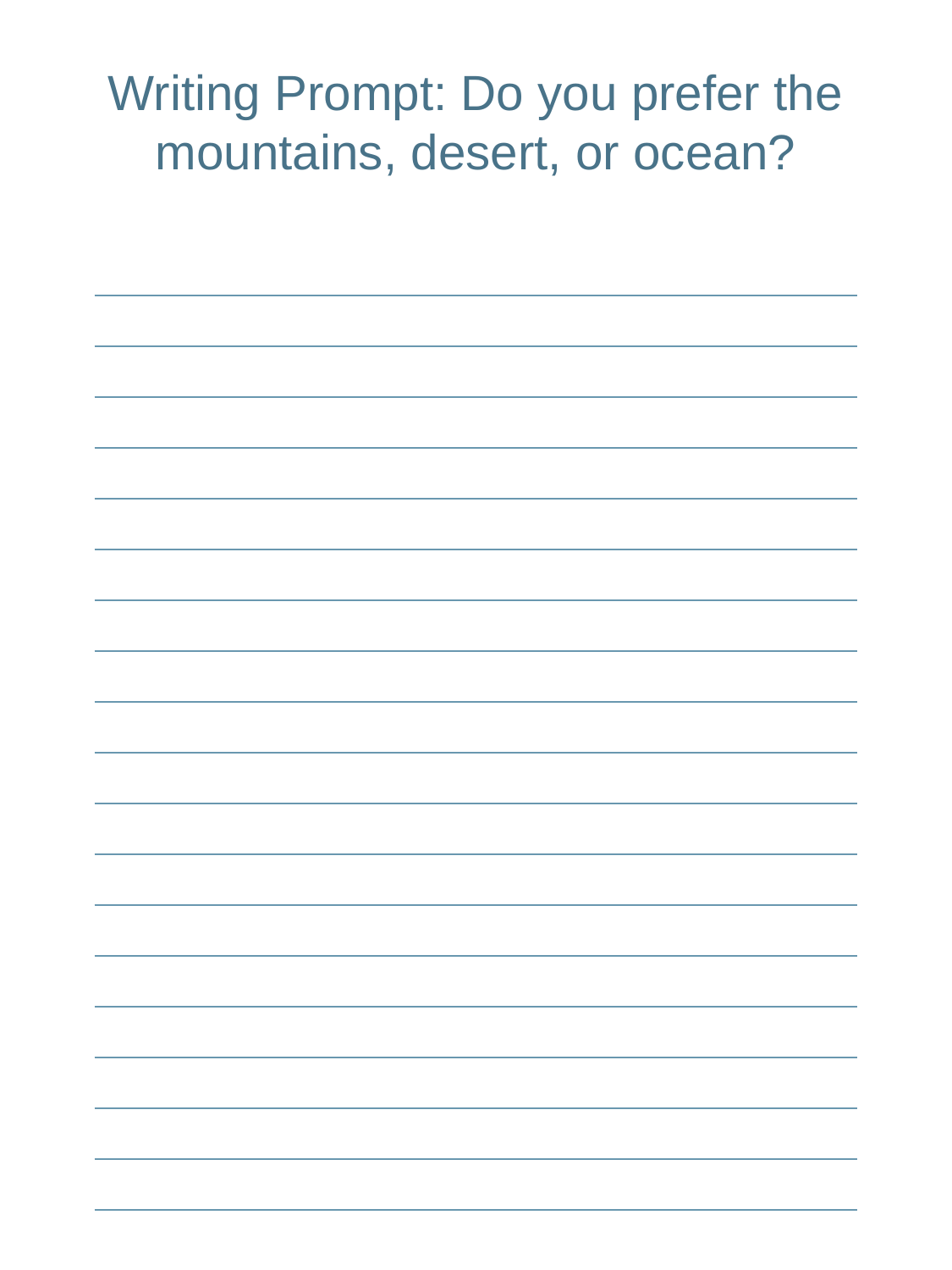

Writing Prompt: Do you prefer the mountains, desert, or ocean?
|  |
| --- |
|  |
|  |
|  |
|  |
|  |
|  |
|  |
|  |
|  |
|  |
|  |
|  |
|  |
|  |
|  |
|  |
|  |